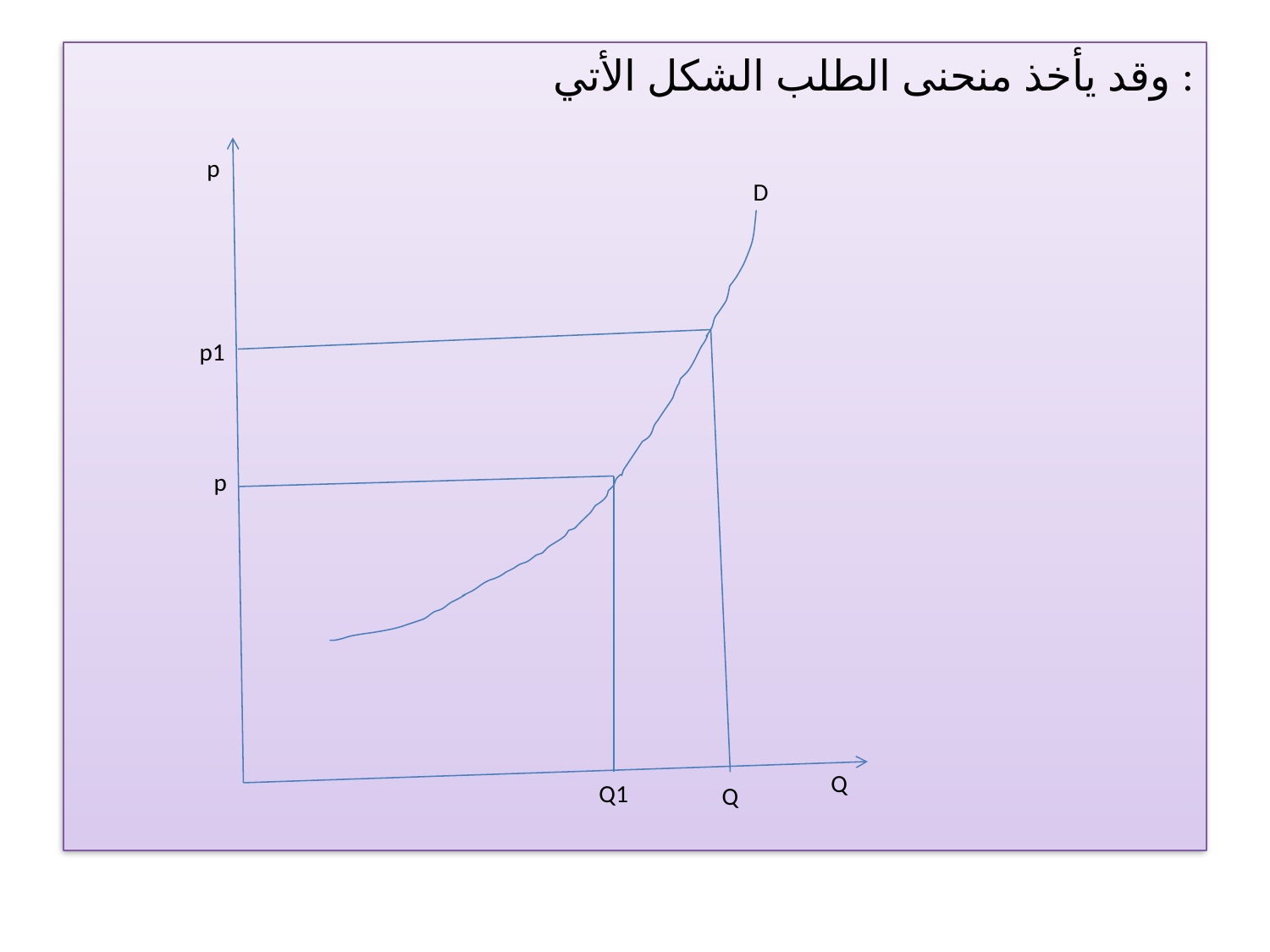

وقد يأخذ منحنى الطلب الشكل الأتي :

p
D

p1
p
Q
Q1
Q